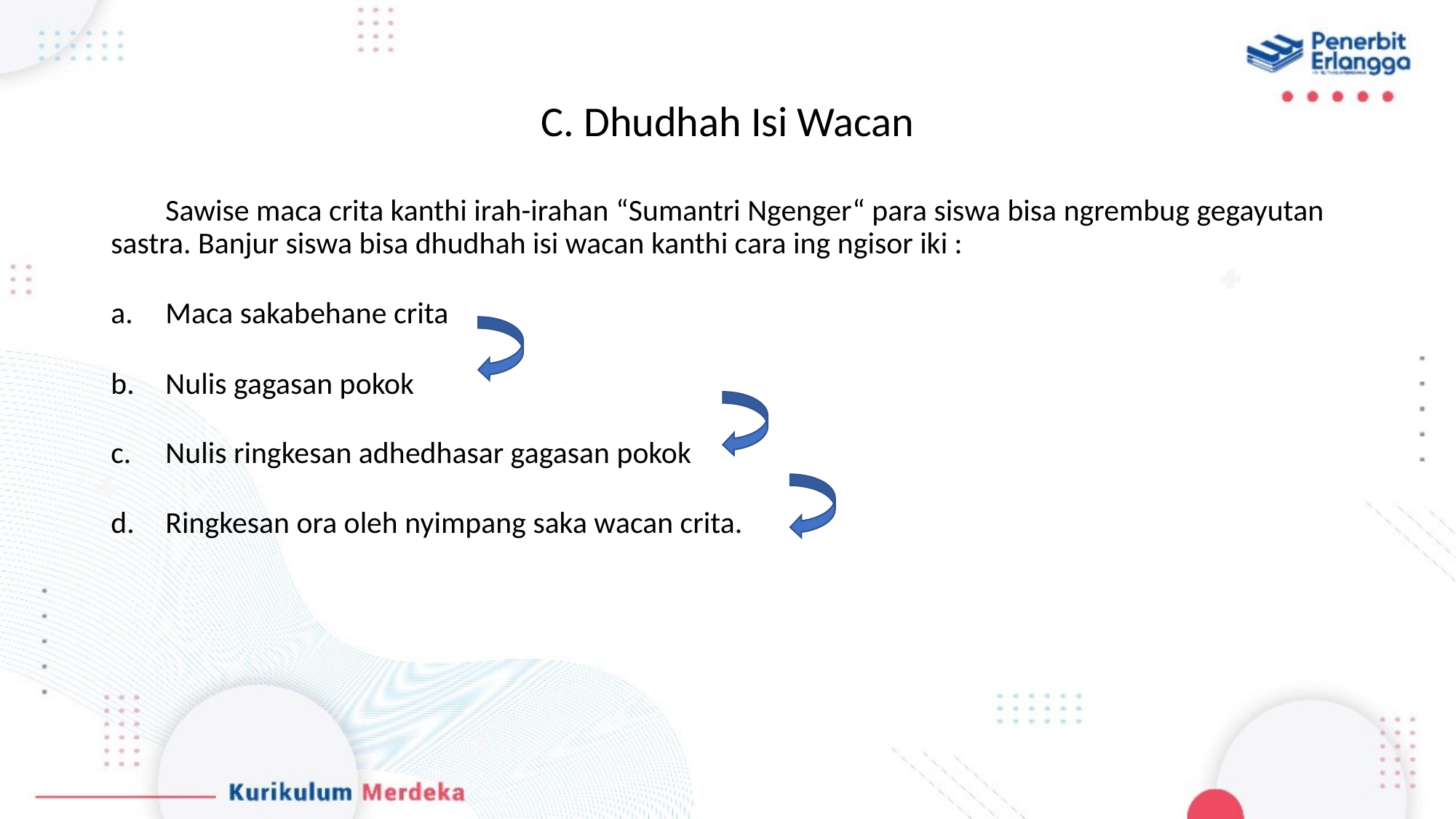

# C. Dhudhah Isi Wacan
Sawise maca crita kanthi irah-irahan “Sumantri Ngenger“ para siswa bisa ngrembug gegayutan sastra. Banjur siswa bisa dhudhah isi wacan kanthi cara ing ngisor iki :
Maca sakabehane crita
Nulis gagasan pokok
Nulis ringkesan adhedhasar gagasan pokok
Ringkesan ora oleh nyimpang saka wacan crita.